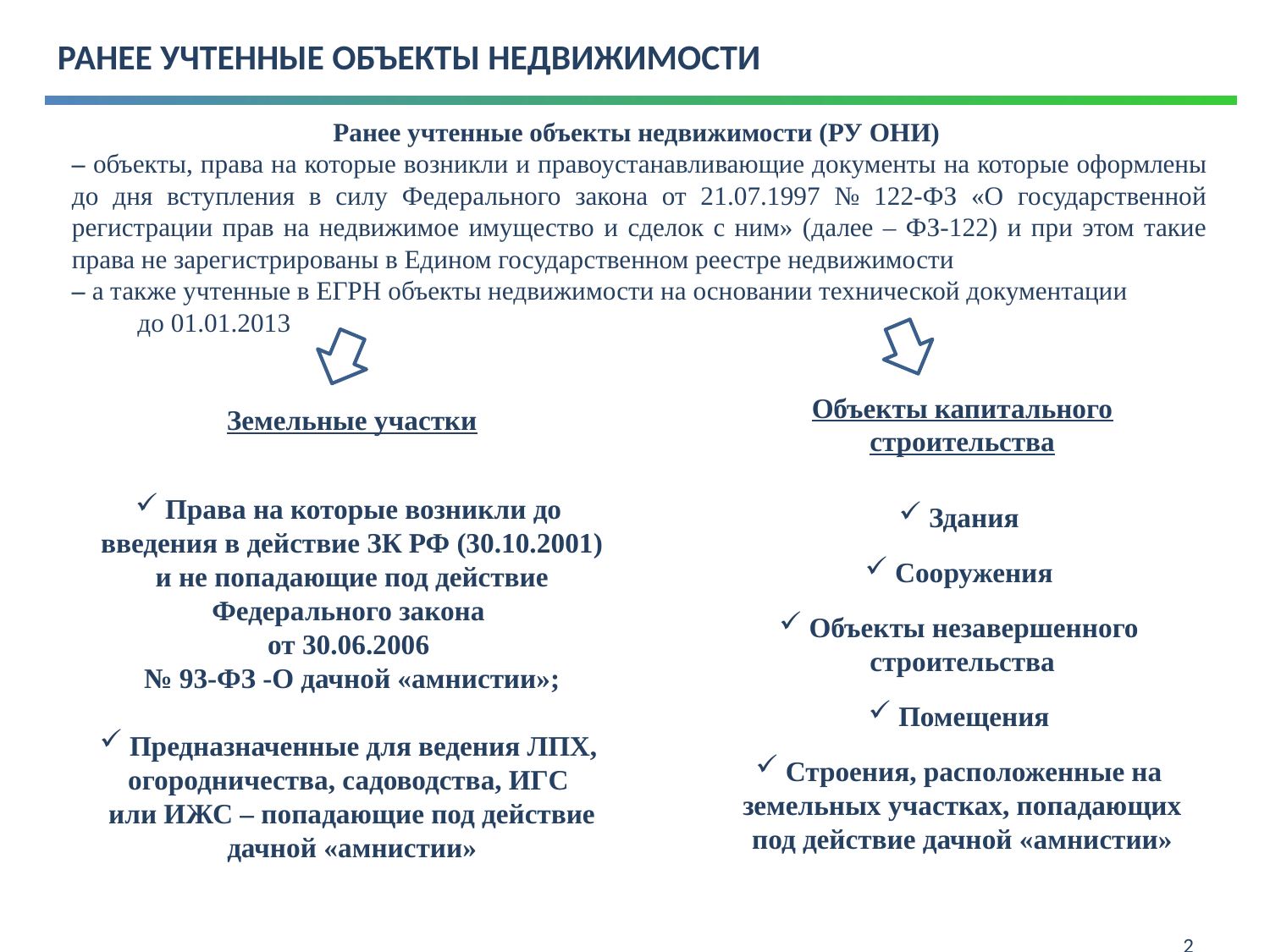

РАНЕЕ УЧТЕННЫЕ ОБЪЕКТЫ НЕДВИЖИМОСТИ

Ранее учтенные объекты недвижимости (РУ ОНИ)
– объекты, права на которые возникли и правоустанавливающие документы на которые оформлены до дня вступления в силу Федерального закона от 21.07.1997 № 122-ФЗ «О государственной регистрации прав на недвижимое имущество и сделок с ним» (далее – ФЗ-122) и при этом такие права не зарегистрированы в Едином государственном реестре недвижимости
– а также учтенные в ЕГРН объекты недвижимости на основании технической документации                       до 01.01.2013

Объекты капитального строительства

Здания

Сооружения

Объекты незавершенного строительства

Помещения

Строения, расположенные на земельных участках, попадающих под действие дачной «амнистии»

Земельные участки

Права на которые возникли до введения в действие ЗК РФ (30.10.2001) и не попадающие под действие Федерального закона
от 30.06.2006
№ 93-ФЗ -О дачной «амнистии»;

Предназначенные для ведения ЛПХ, огородничества, садоводства, ИГС
или ИЖС – попадающие под действие дачной «амнистии»

2